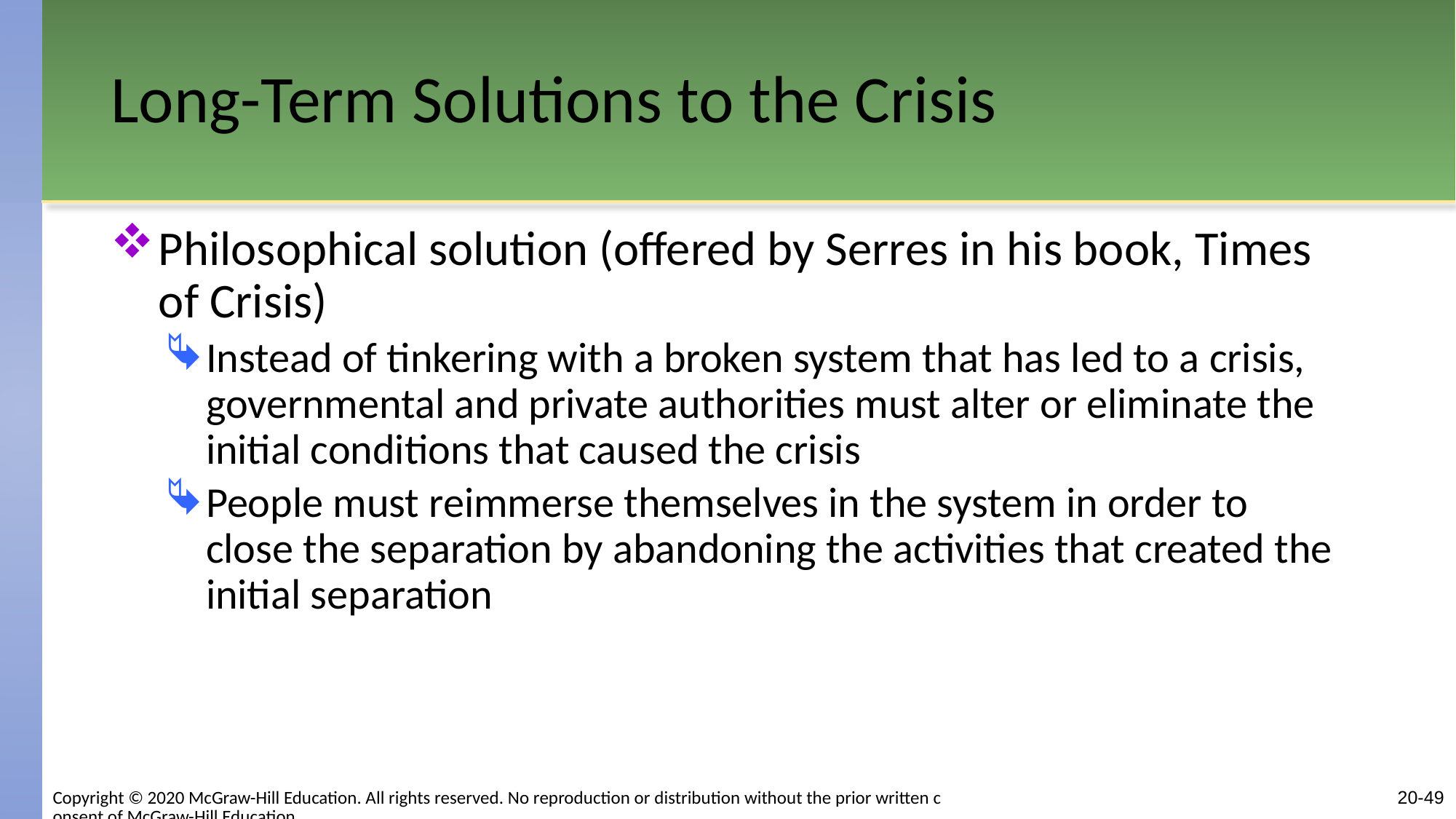

# Long-Term Solutions to the Crisis
Philosophical solution (offered by Serres in his book, Times of Crisis)
Instead of tinkering with a broken system that has led to a crisis, governmental and private authorities must alter or eliminate the initial conditions that caused the crisis
People must reimmerse themselves in the system in order to close the separation by abandoning the activities that created the initial separation
20-49
Copyright © 2020 McGraw-Hill Education. All rights reserved. No reproduction or distribution without the prior written consent of McGraw-Hill Education.